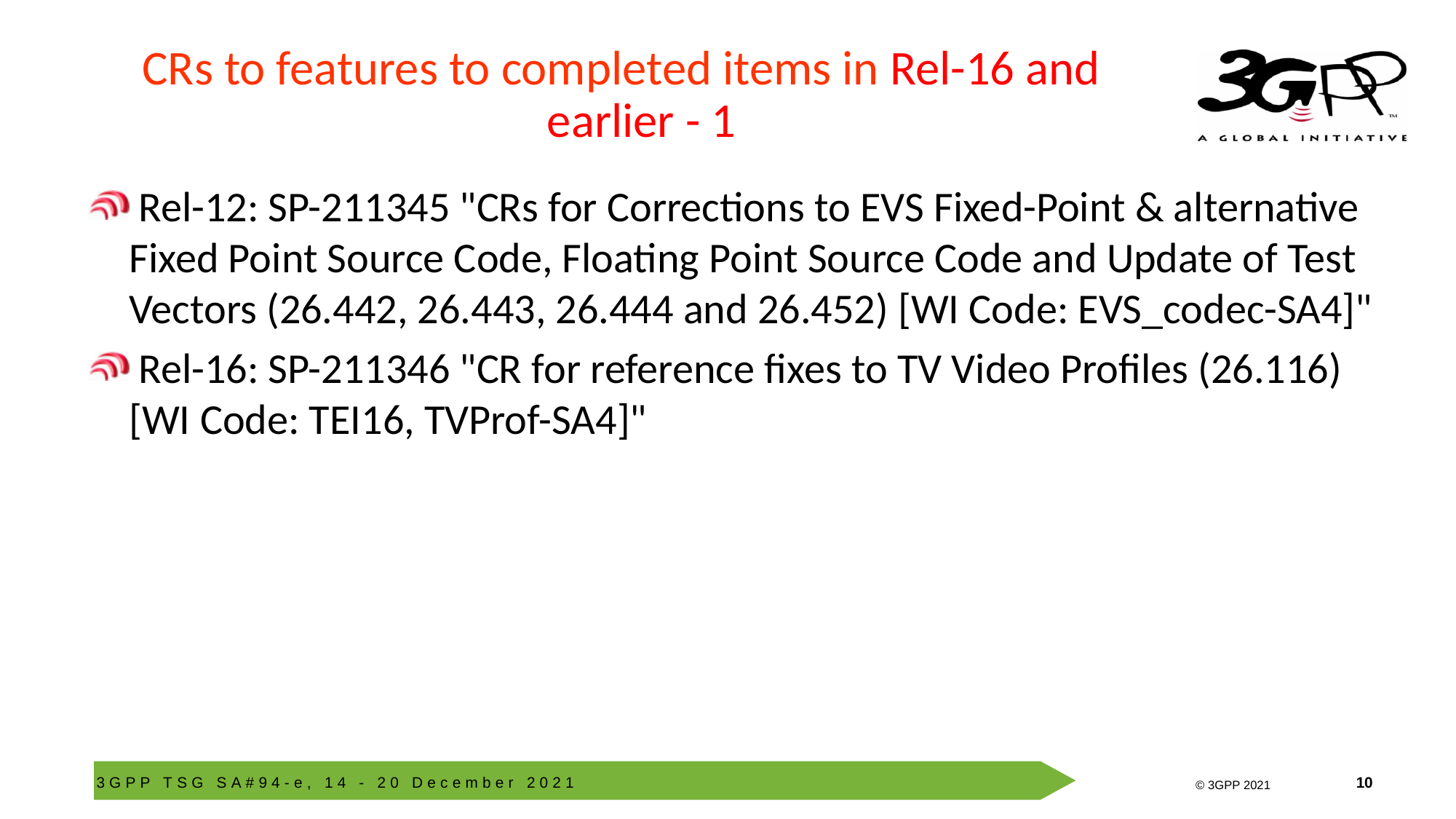

# CRs to features to completed items in Rel-16 and earlier - 1
 Rel-12: SP-211345 "CRs for Corrections to EVS Fixed-Point & alternative Fixed Point Source Code, Floating Point Source Code and Update of Test Vectors (26.442, 26.443, 26.444 and 26.452) [WI Code: EVS_codec-SA4]"
 Rel-16: SP-211346 "CR for reference fixes to TV Video Profiles (26.116)[WI Code: TEI16, TVProf-SA4]"